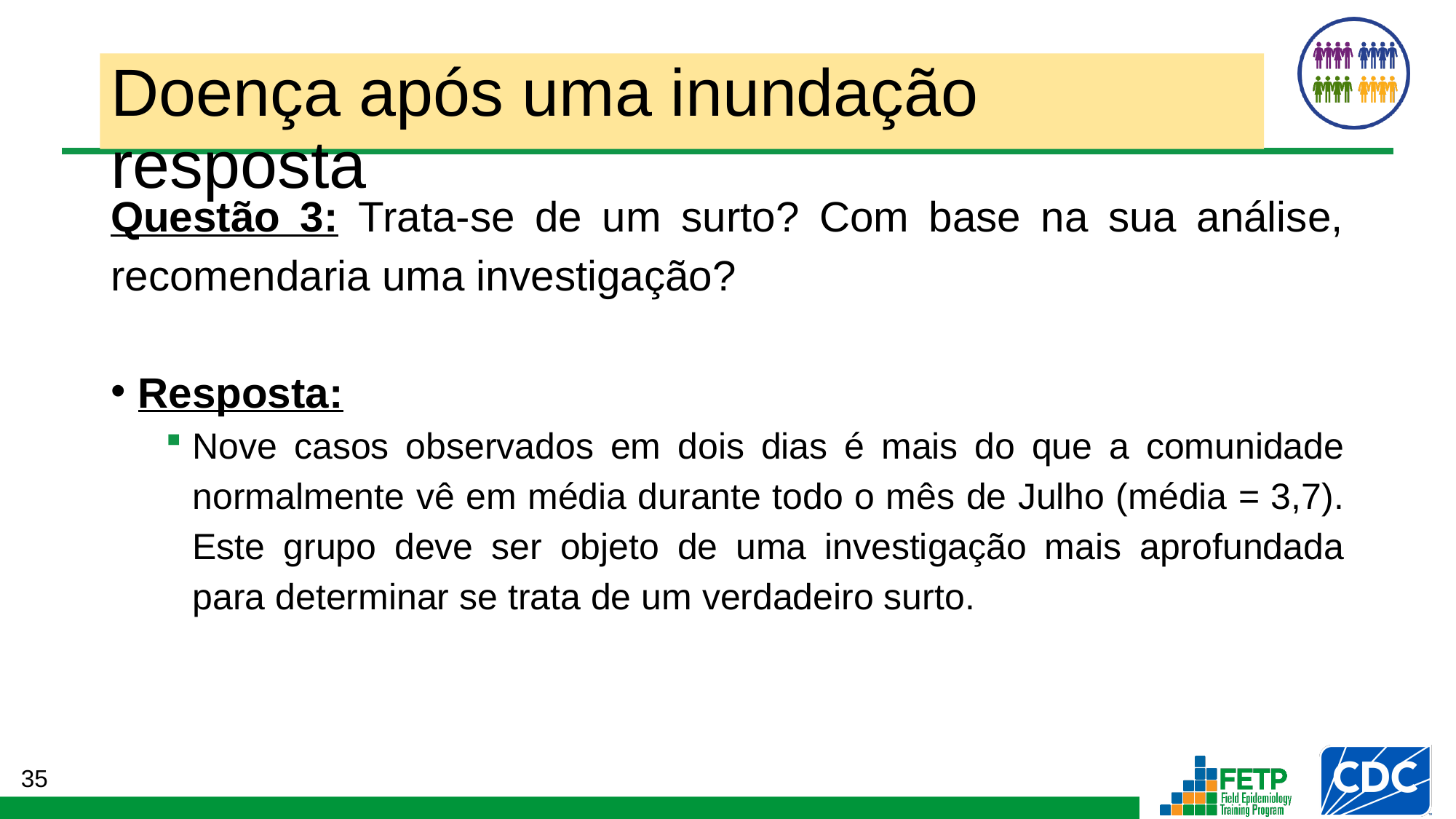

# Doença após uma inundação resposta
Questão 3: Trata-se de um surto? Com base na sua análise, recomendaria uma investigação?

Resposta:
Nove casos observados em dois dias é mais do que a comunidade normalmente vê em média durante todo o mês de Julho (média = 3,7). Este grupo deve ser objeto de uma investigação mais aprofundada para determinar se trata de um verdadeiro surto.